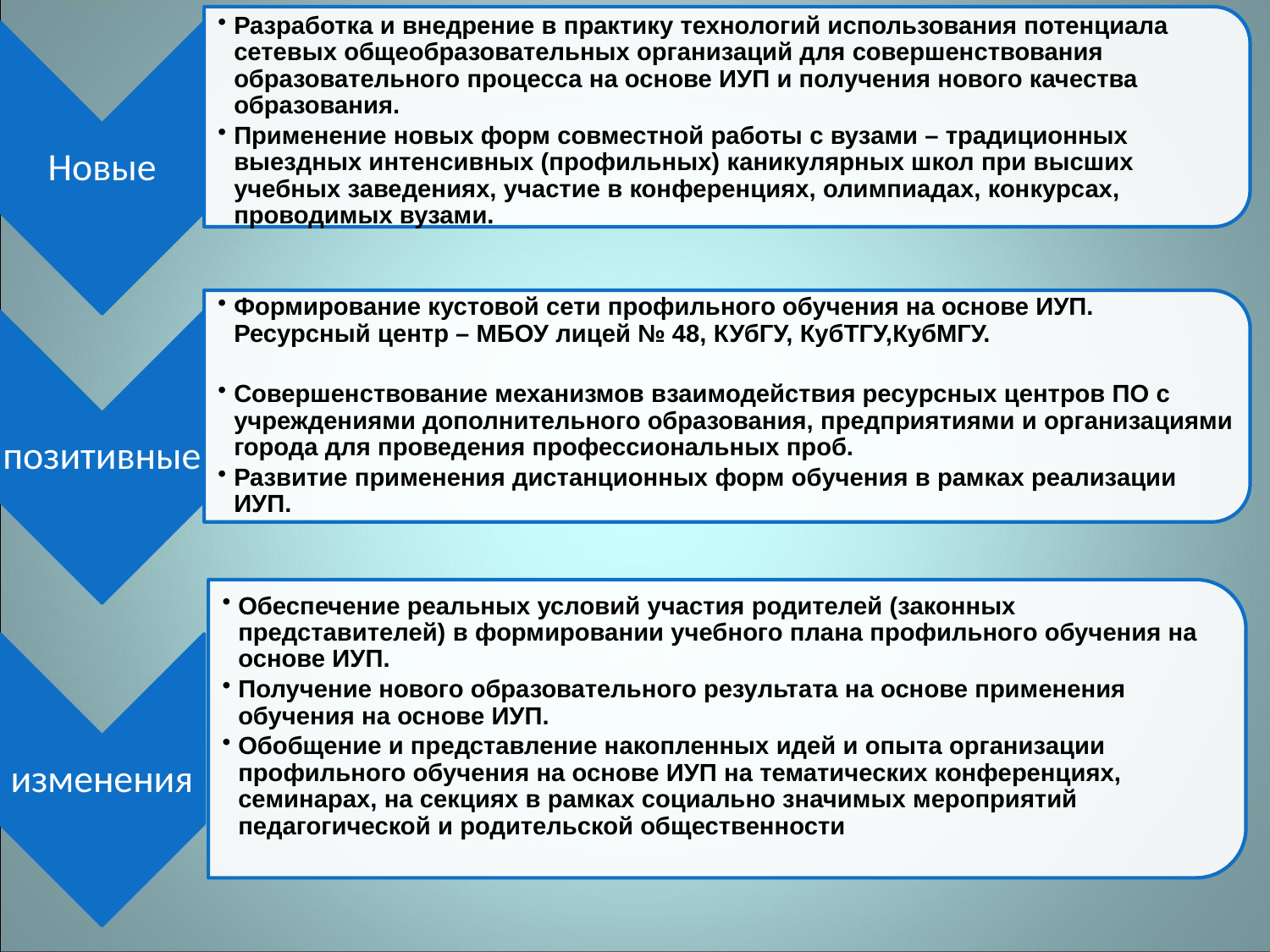

Новые

Разработка и внедрение в практику технологий использования потенциала сетевых общеобразовательных организаций для совершенствования образовательного процесса на основе ИУП и получения нового качества образования.
Применение новых форм совместной работы с вузами – традиционных выездных интенсивных (профильных) каникулярных школ при высших учебных заведениях, участие в конференциях, олимпиадах, конкурсах, проводимых вузами.

позитивные
Формирование кустовой сети профильного обучения на основе ИУП. Ресурсный центр – МБОУ лицей № 48, КУбГУ, КубТГУ,КубМГУ.

Совершенствование механизмов взаимодействия ресурсных центров ПО с учреждениями дополнительного образования, предприятиями и организациями города для проведения профессиональных проб.
Развитие применения дистанционных форм обучения в рамках реализации ИУП.
изменения
Обеспечение реальных условий участия родителей (законных представителей) в формировании учебного плана профильного обучения на основе ИУП.
Получение нового образовательного результата на основе применения обучения на основе ИУП.
Обобщение и представление накопленных идей и опыта организации профильного обучения на основе ИУП на тематических конференциях, семинарах, на секциях в рамках социально значимых мероприятий педагогической и родительской общественности